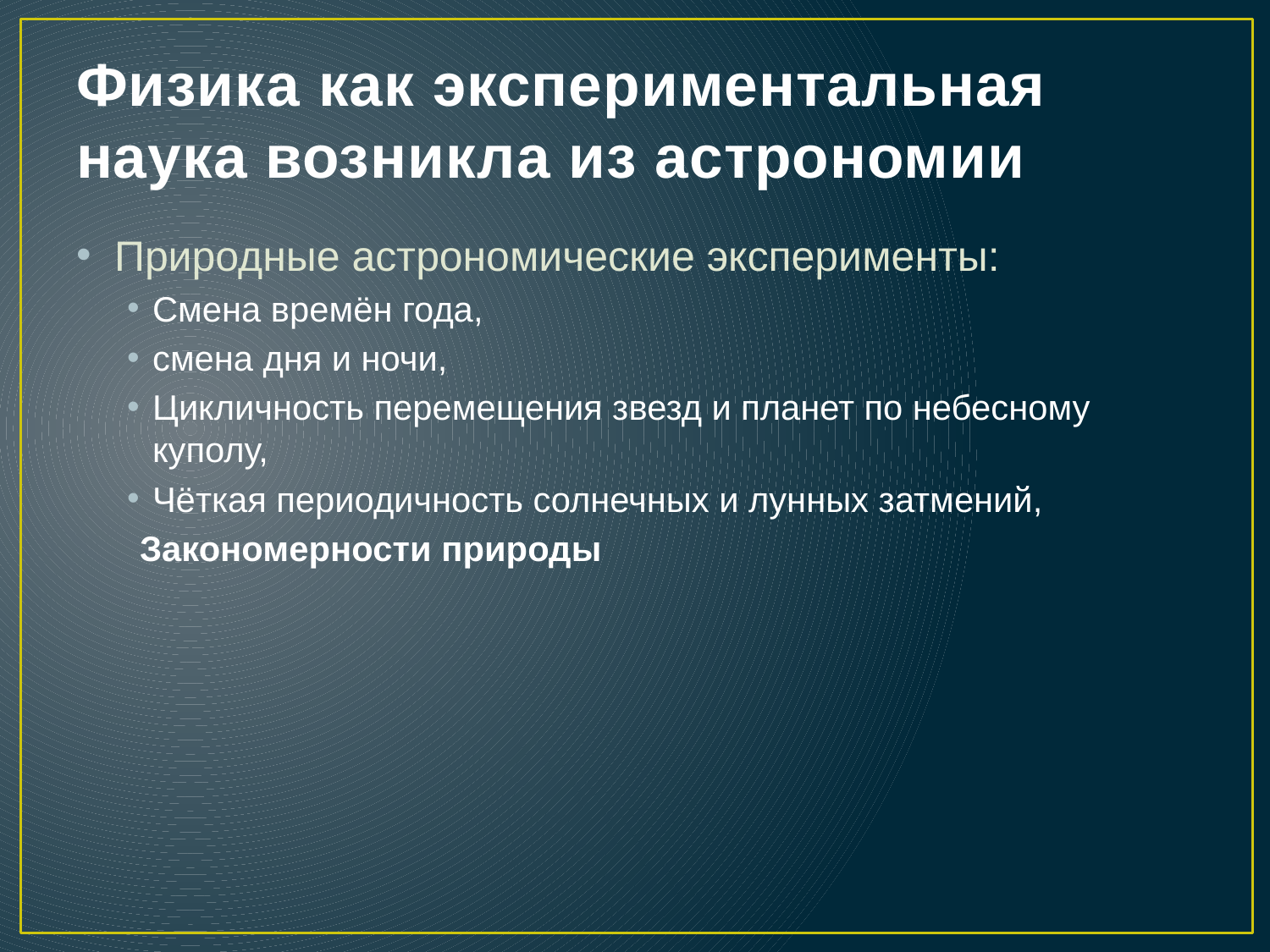

# Физика как экспериментальная наука возникла из астрономии
Природные астрономические эксперименты:
Смена времён года,
смена дня и ночи,
Цикличность перемещения звезд и планет по небесному куполу,
Чёткая периодичность солнечных и лунных затмений,
Закономерности природы